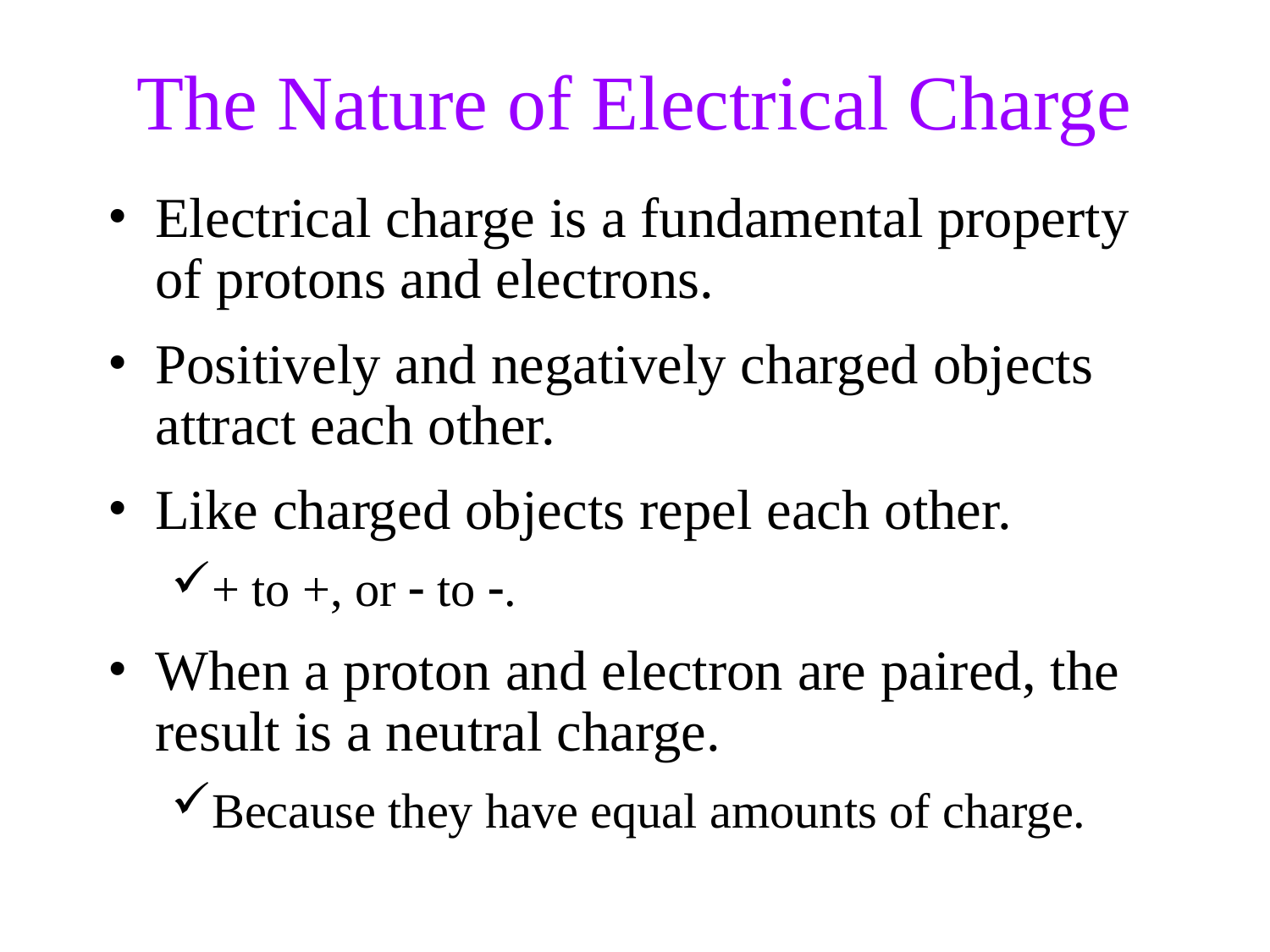

The Nature of Electrical Charge
Electrical charge is a fundamental property of protons and electrons.
Positively and negatively charged objects attract each other.
Like charged objects repel each other.
+ to +, or − to −.
When a proton and electron are paired, the result is a neutral charge.
Because they have equal amounts of charge.